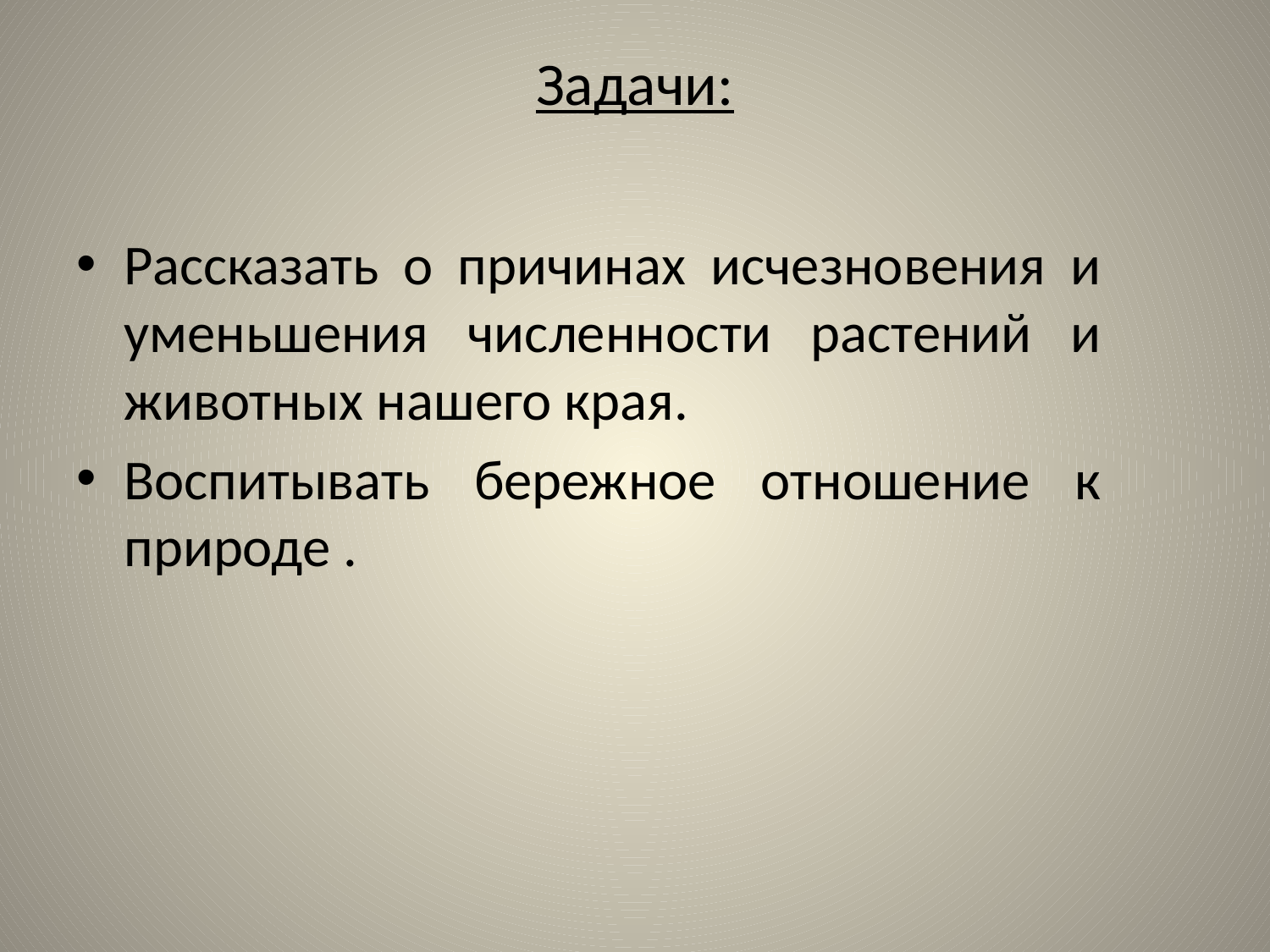

# Задачи:
Рассказать о причинах исчезновения и уменьшения численности растений и животных нашего края.
Воспитывать бережное отношение к природе .